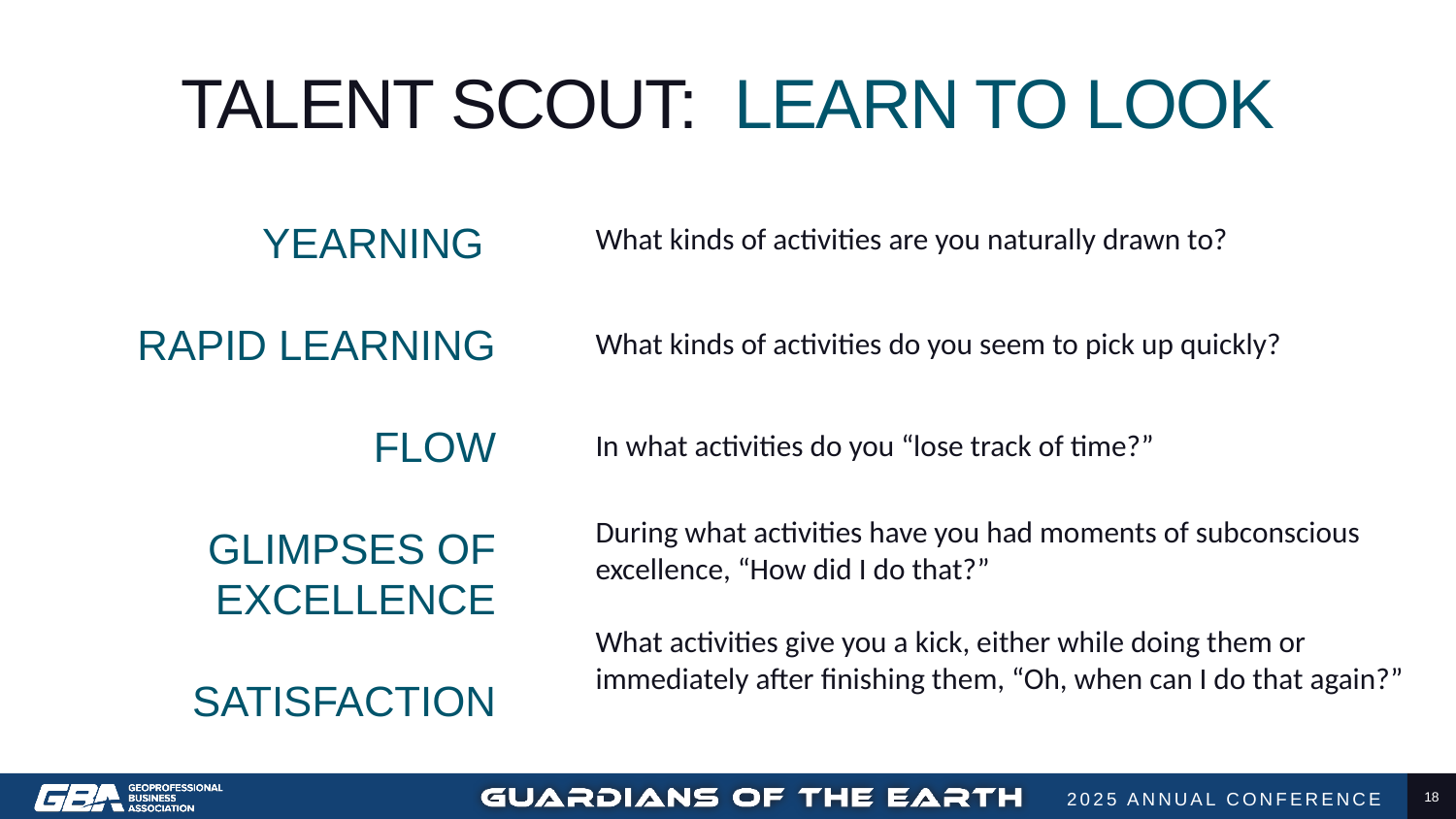

# TALENT SCOUT:  LEARN TO LOOK
YEARNING

RAPID LEARNING

FLOW

GLIMPSES OF EXCELLENCE

SATISFACTION
What kinds of activities are you naturally drawn to?
What kinds of activities do you seem to pick up quickly?
In what activities do you “lose track of time?”
During what activities have you had moments of subconscious excellence, “How did I do that?”
What activities give you a kick, either while doing them or immediately after finishing them, “Oh, when can I do that again?”
18